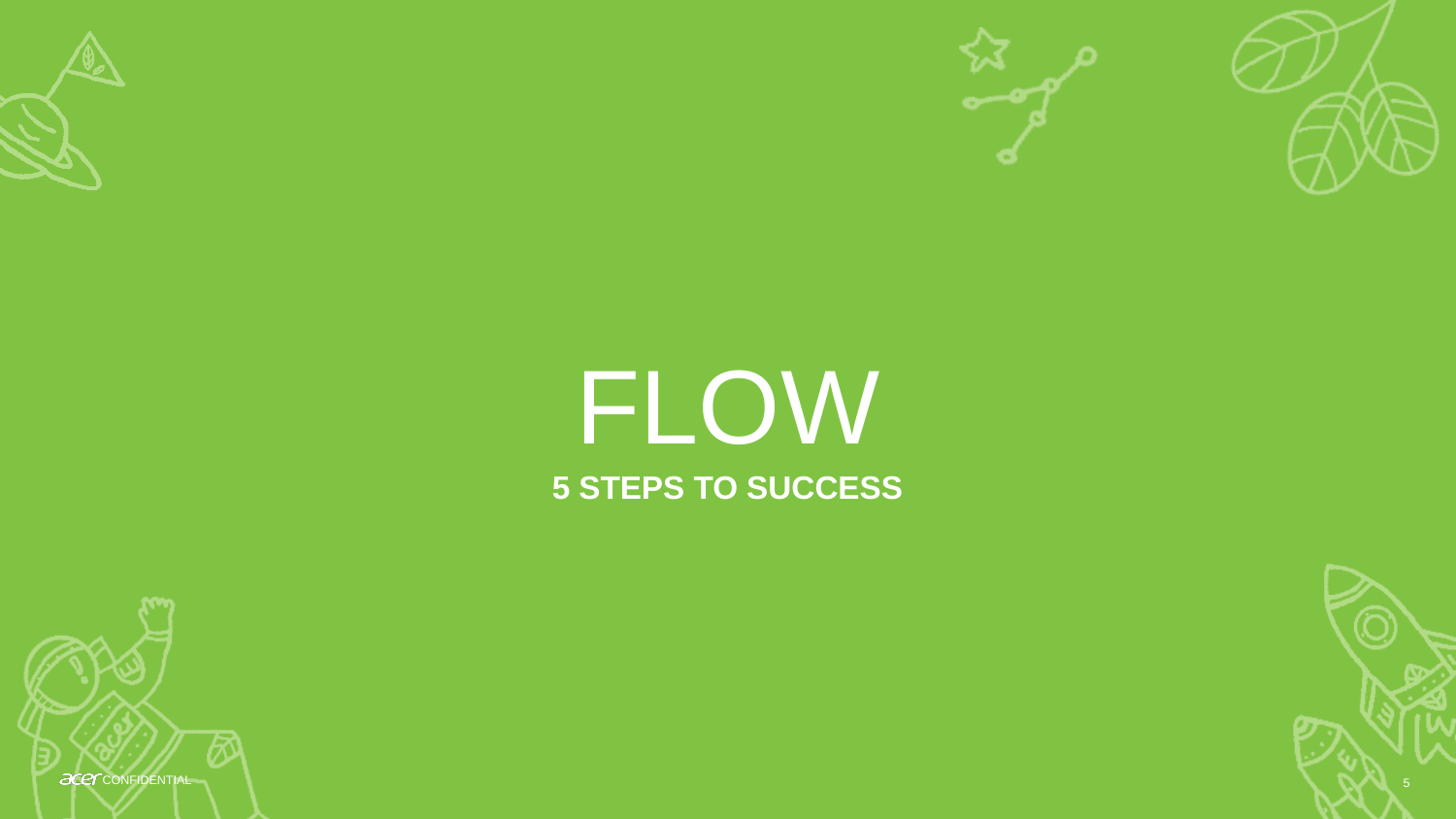

# FLOW
5 STEPS TO SUCCESS
5